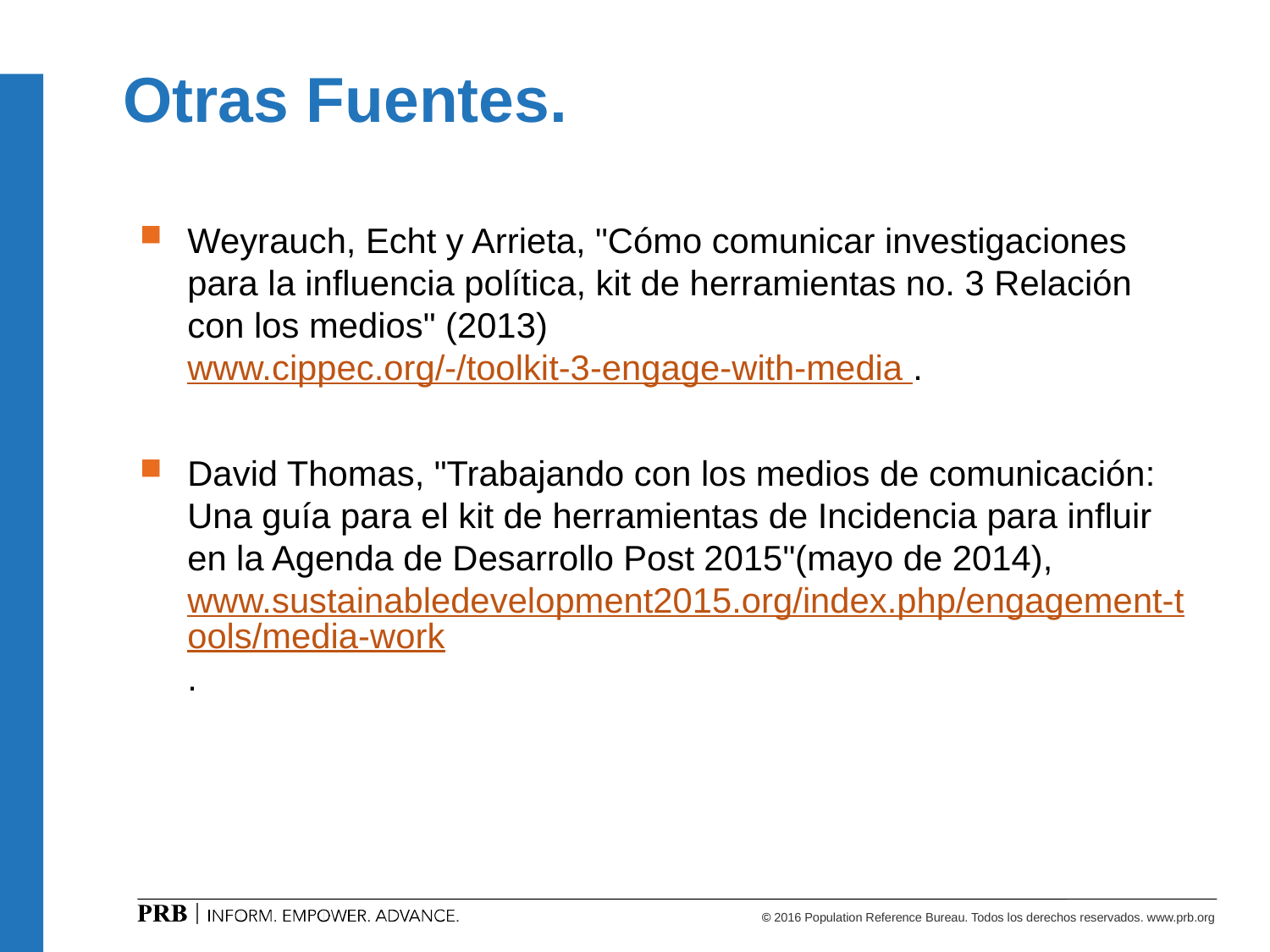

# Otras Fuentes.
Weyrauch, Echt y Arrieta, "Cómo comunicar investigaciones para la influencia política, kit de herramientas no. 3 Relación con los medios" (2013) www.cippec.org/-/toolkit-3-engage-with-media .
David Thomas, "Trabajando con los medios de comunicación: Una guía para el kit de herramientas de Incidencia para influir en la Agenda de Desarrollo Post 2015"(mayo de 2014), www.sustainabledevelopment2015.org/index.php/engagement-tools/media-work.